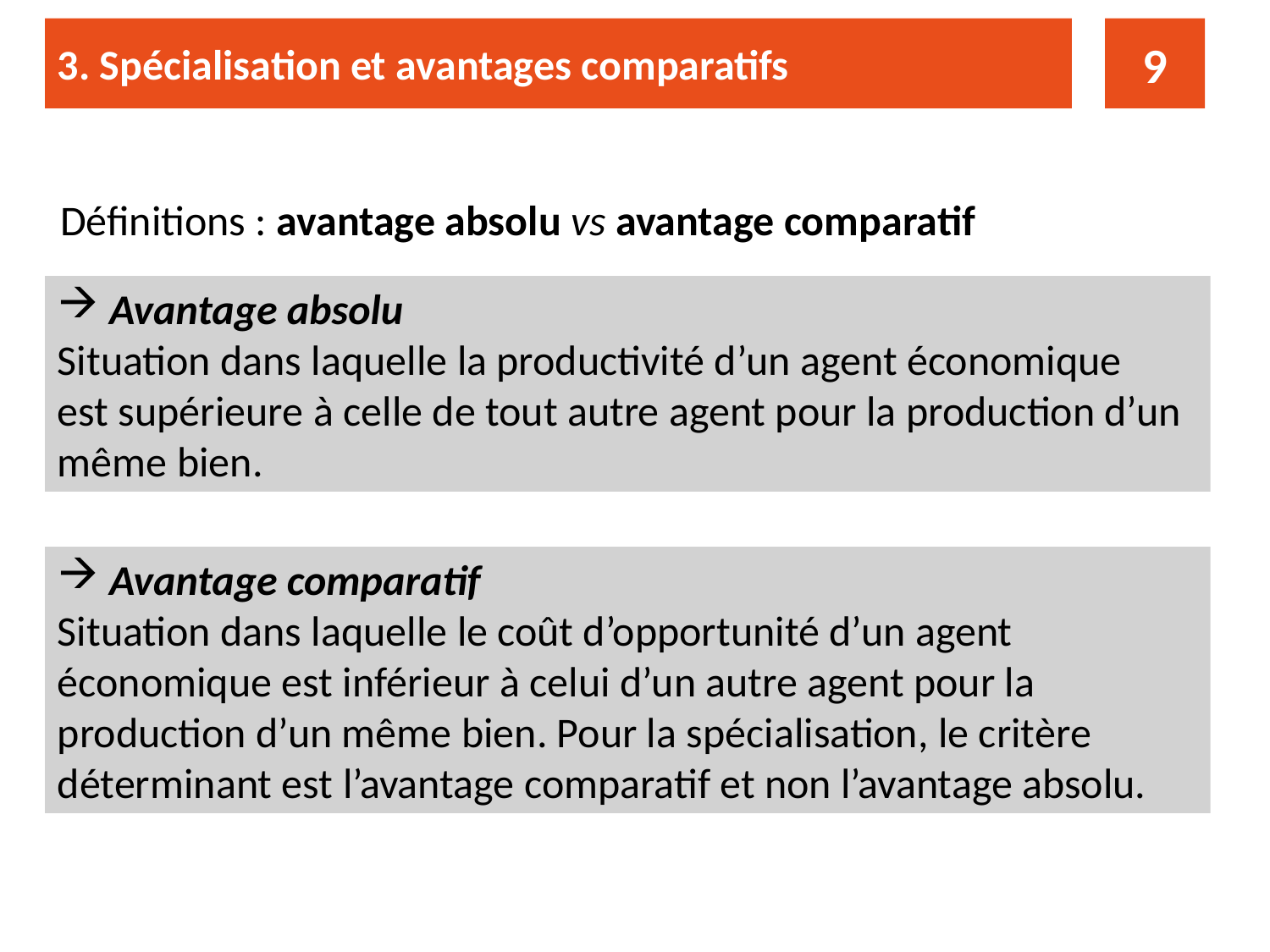

3. Spécialisation et avantages comparatifs
9

Définitions : avantage absolu vs avantage comparatif

 Avantage absolu
Situation dans laquelle la productivité d’un agent économique
est supérieure à celle de tout autre agent pour la production d’un même bien.
 Avantage comparatif
Situation dans laquelle le coût d’opportunité d’un agent économique est inférieur à celui d’un autre agent pour la production d’un même bien. Pour la spécialisation, le critère déterminant est l’avantage comparatif et non l’avantage absolu.